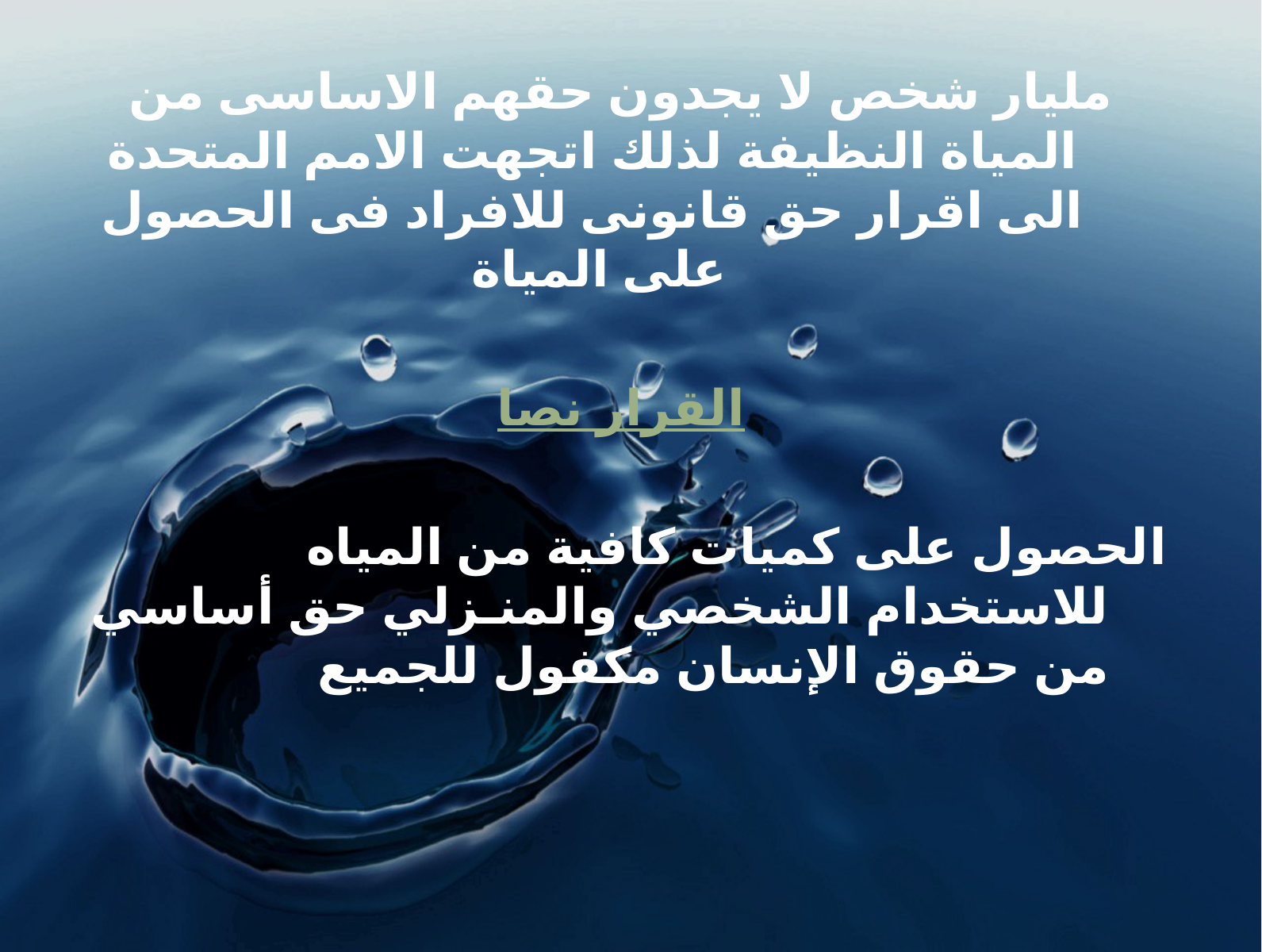

مليار شخص لا يجدون حقهم الاساسى من المياة النظيفة لذلك اتجهت الامم المتحدة الى اقرار حق قانونى للافراد فى الحصول على المياة

القرار نصا

الحصول على كميات كافية من المياه للاستخدام الشخصي والمنـزلي حق أساسي من حقوق الإنسان مكفول للجميع